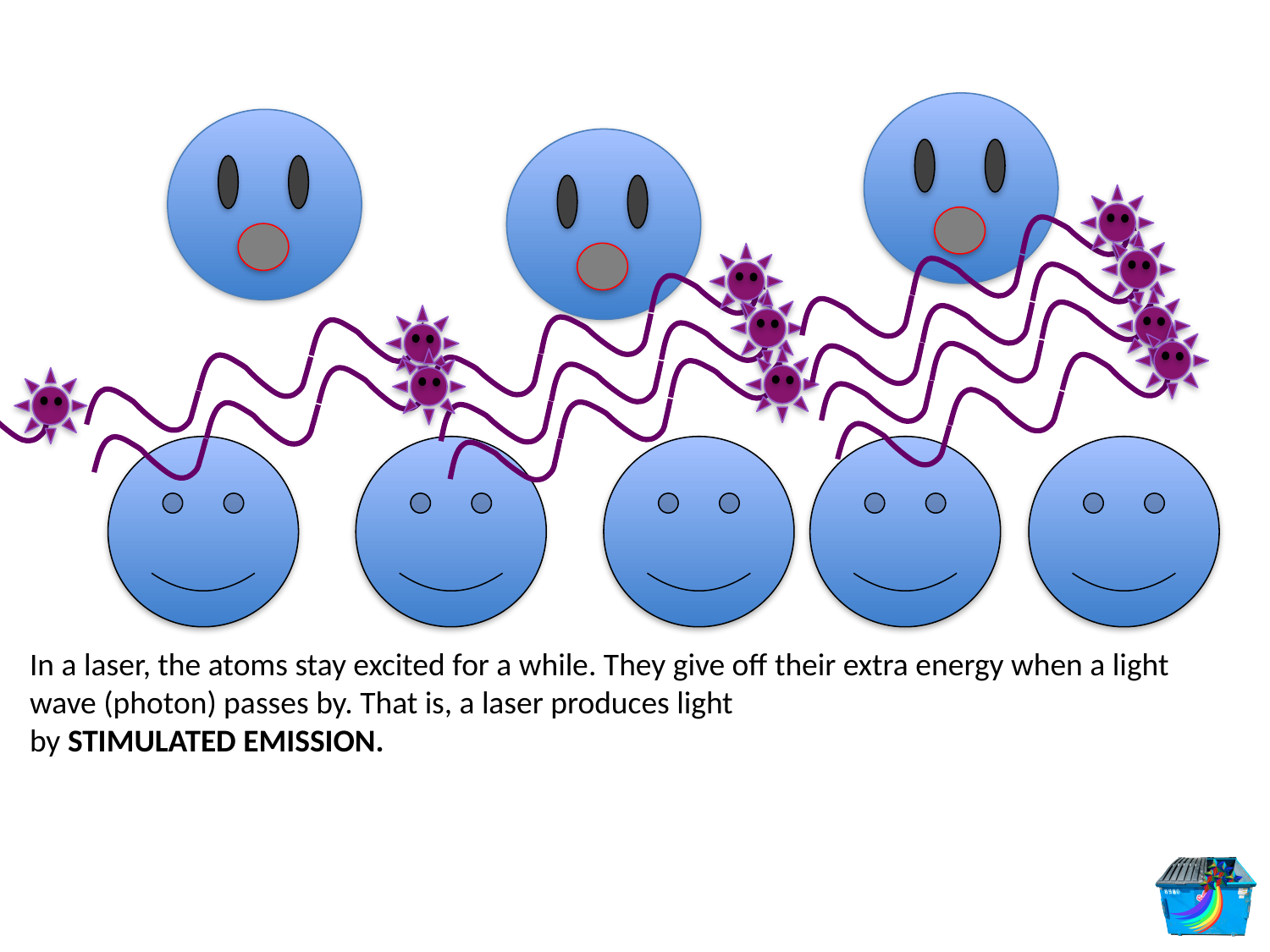

In a laser, the atoms stay excited for a while. They give off their extra energy when a light wave (photon) passes by. That is, a laser produces light
by STIMULATED EMISSION.